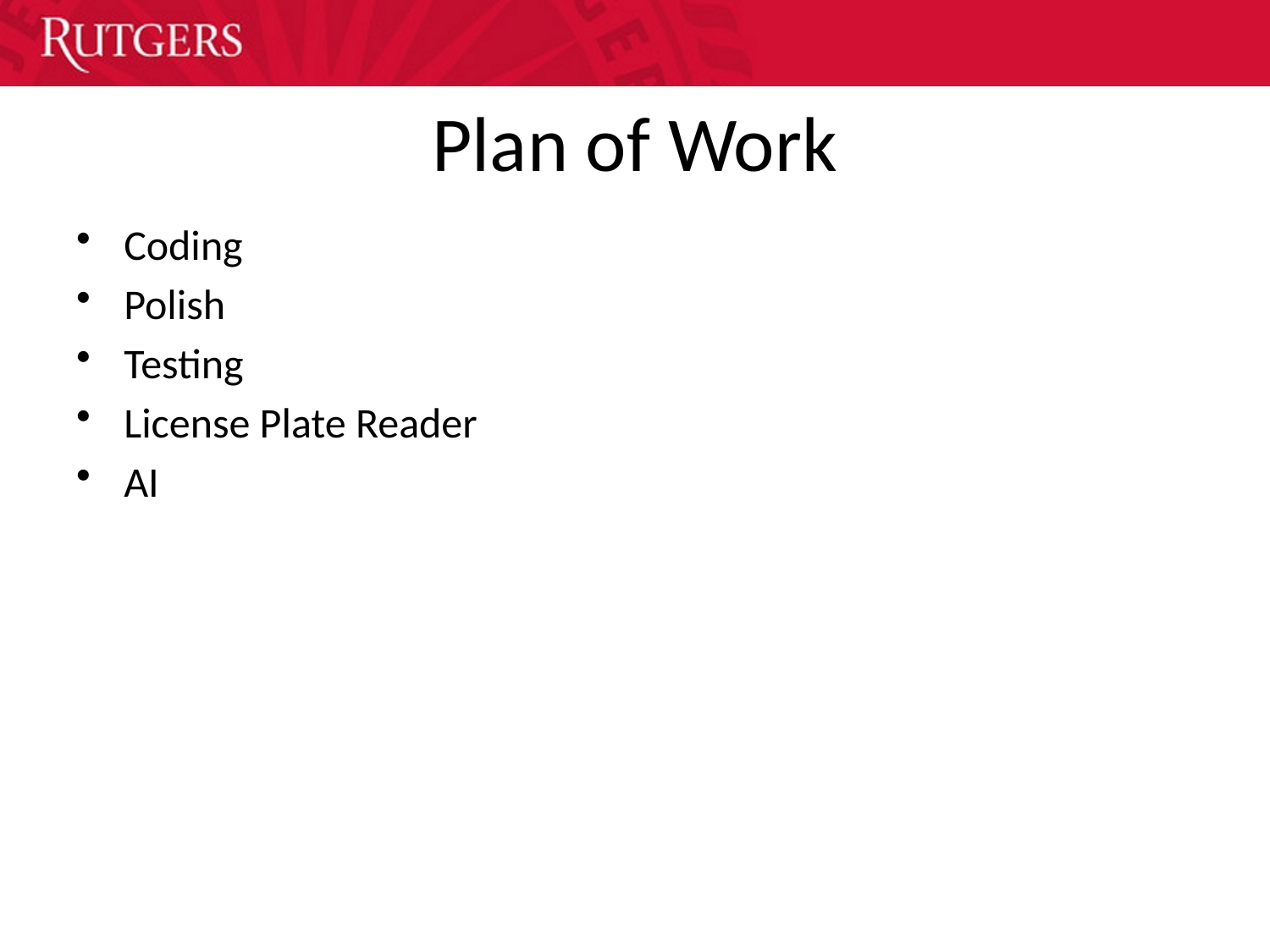

# Plan of Work
Coding
Polish
Testing
License Plate Reader
AI